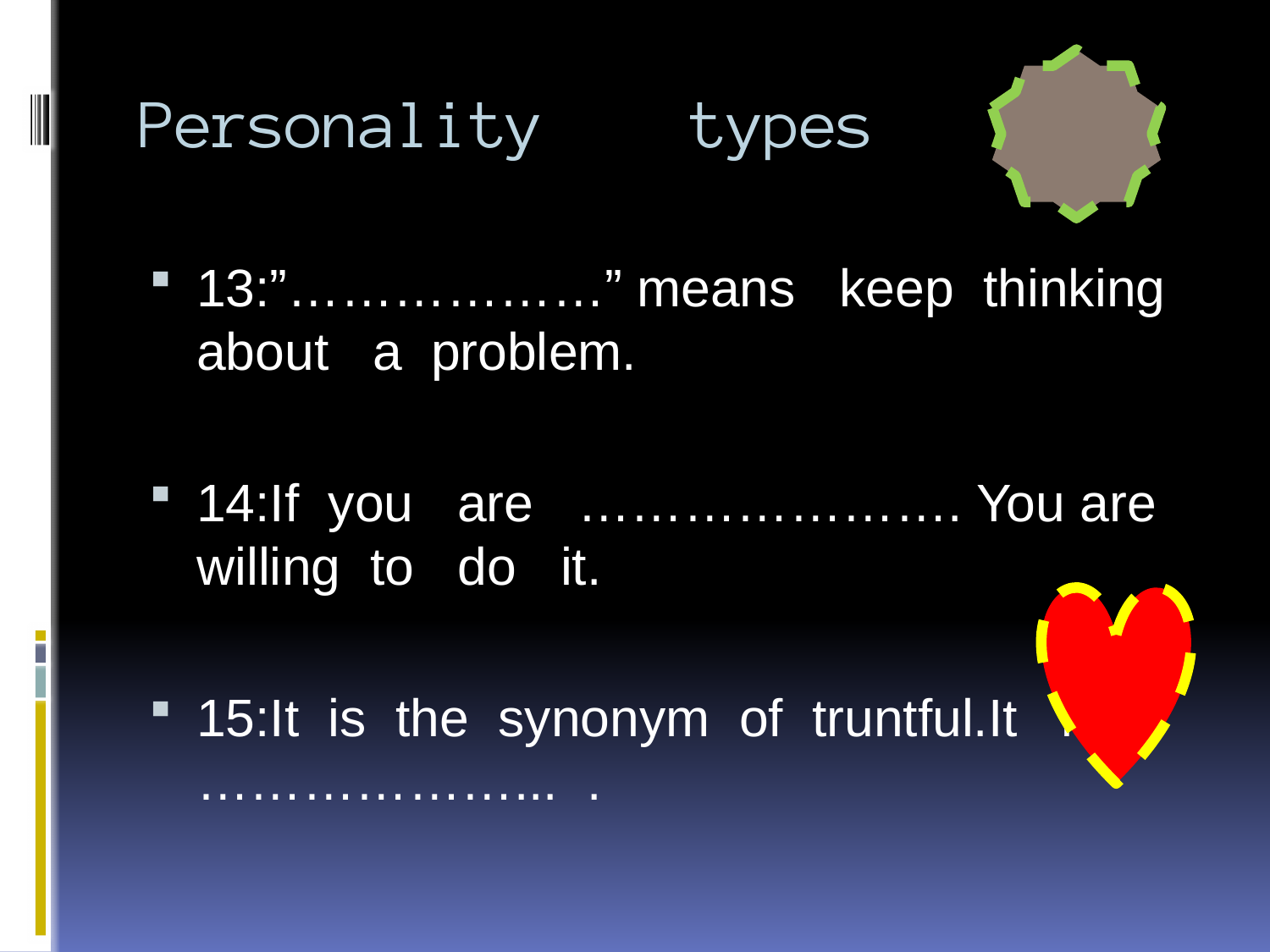

# Personality    types
13:”………………” means   keep  thinking  about   a  problem.

14:If  you   are   …………………. You are  willing  to   do   it.

15:It  is  the  synonym  of  truntful.It   is ………………...  .